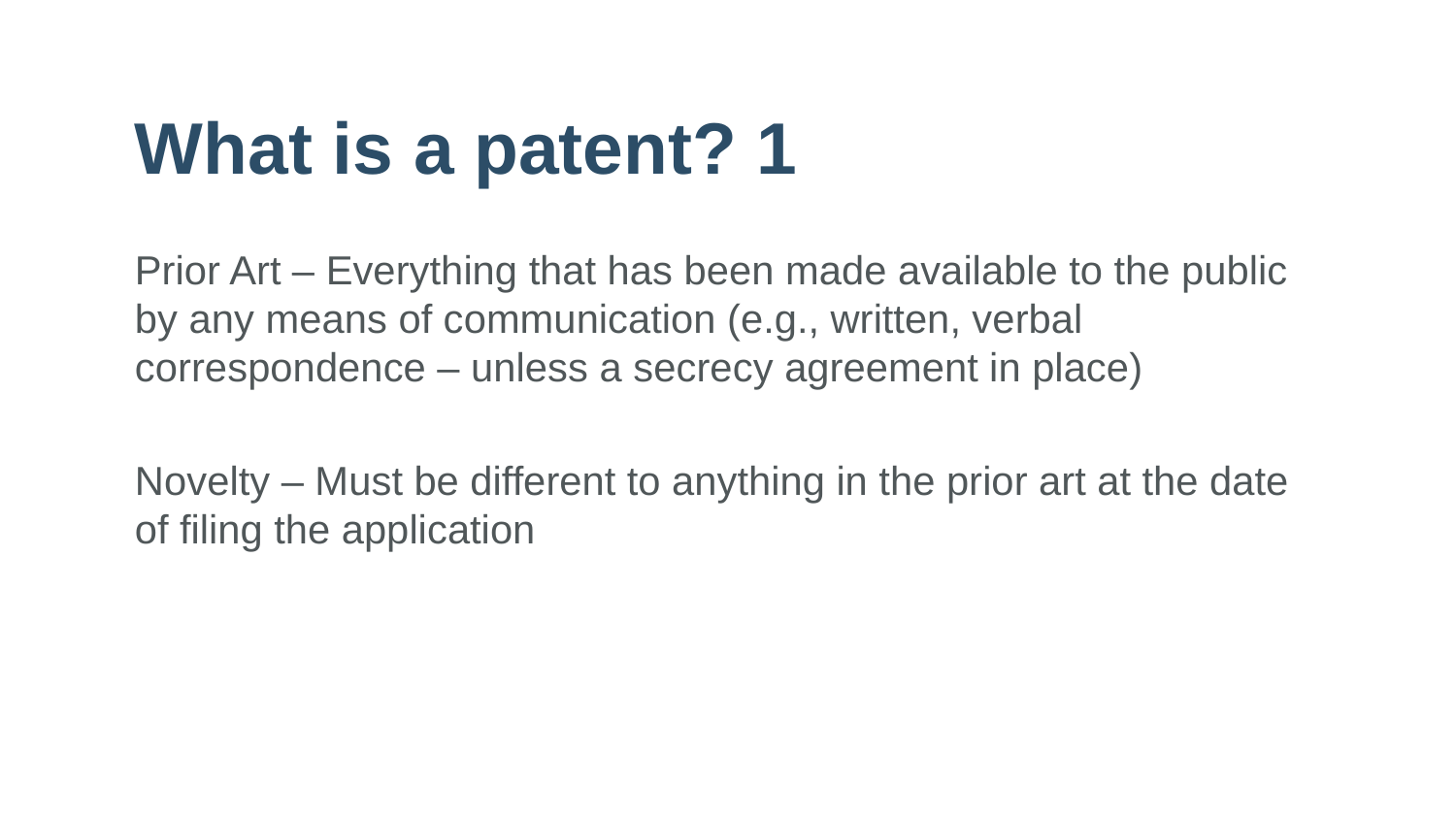

# What is a patent? 1
Prior Art – Everything that has been made available to the public by any means of communication (e.g., written, verbal correspondence – unless a secrecy agreement in place)

Novelty – Must be different to anything in the prior art at the date of filing the application